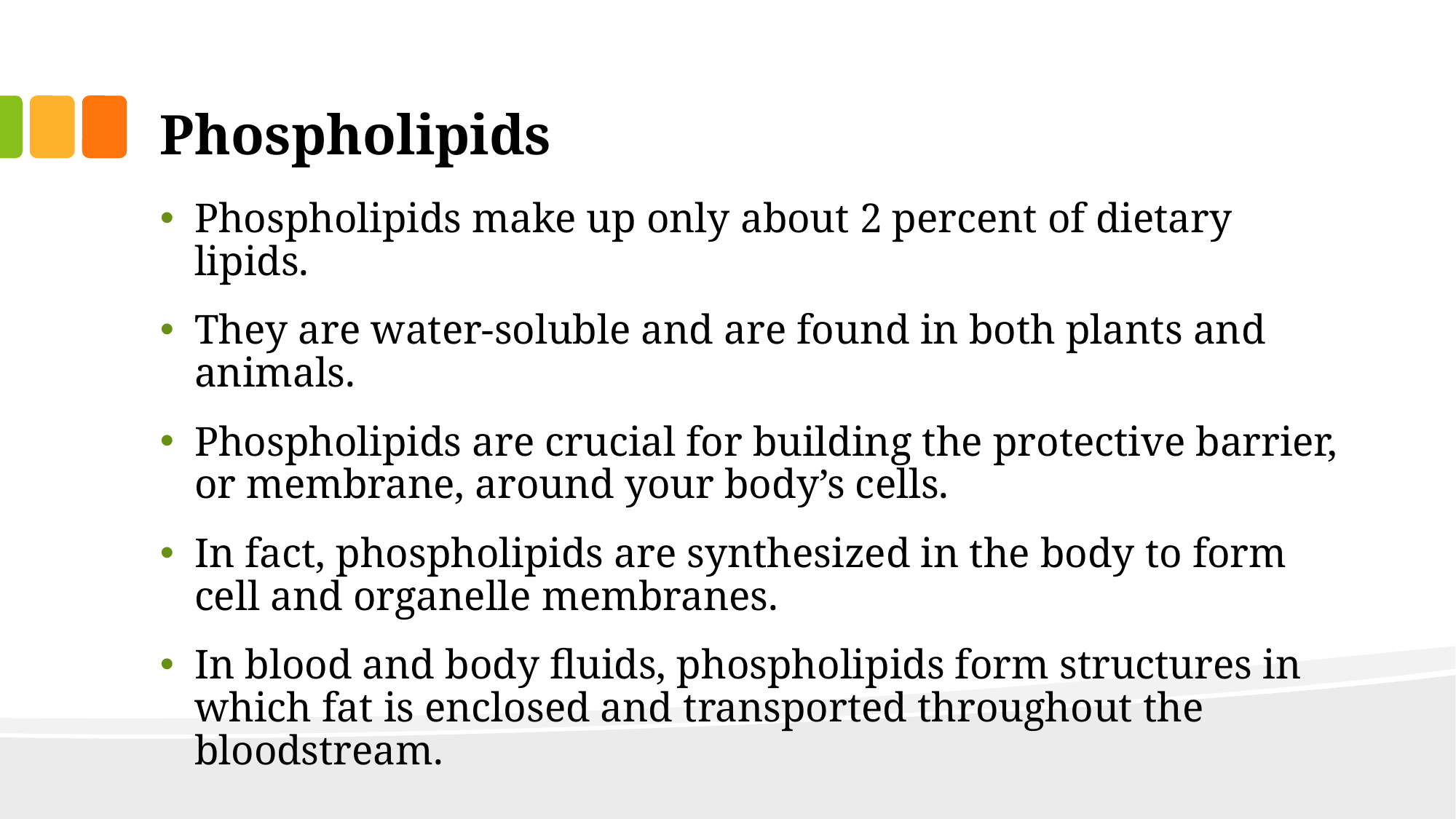

# Phospholipids
Phospholipids make up only about 2 percent of dietary lipids.
They are water-soluble and are found in both plants and animals.
Phospholipids are crucial for building the protective barrier, or membrane, around your body’s cells.
In fact, phospholipids are synthesized in the body to form cell and organelle membranes.
In blood and body fluids, phospholipids form structures in which fat is enclosed and transported throughout the bloodstream.